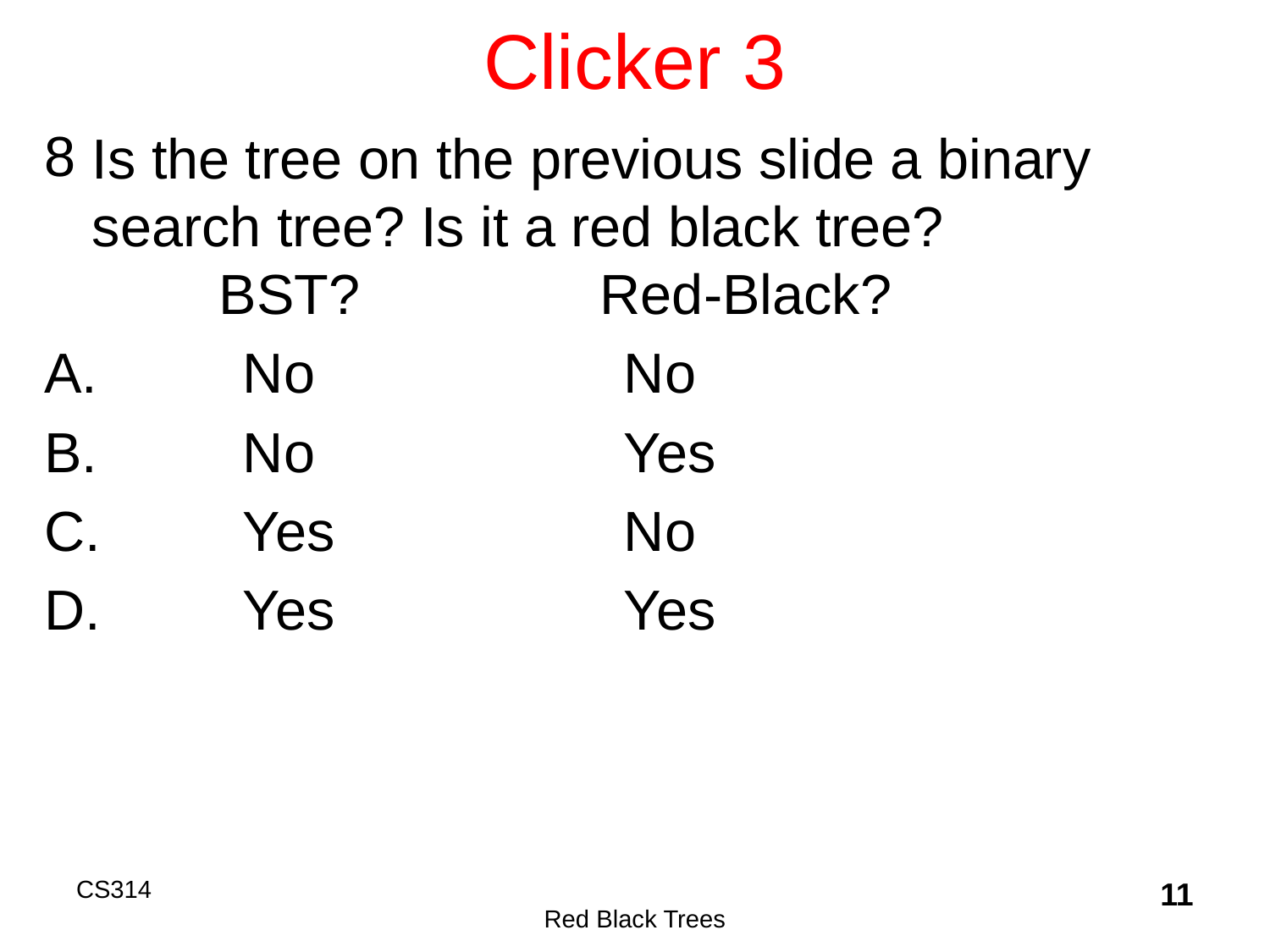

# Clicker 3
Is the tree on the previous slide a binary search tree? Is it a red black tree?
	BST?		Red-Black?
	No			No
	No			Yes
	Yes			No
	Yes			Yes

CS314

Red Black Trees
11